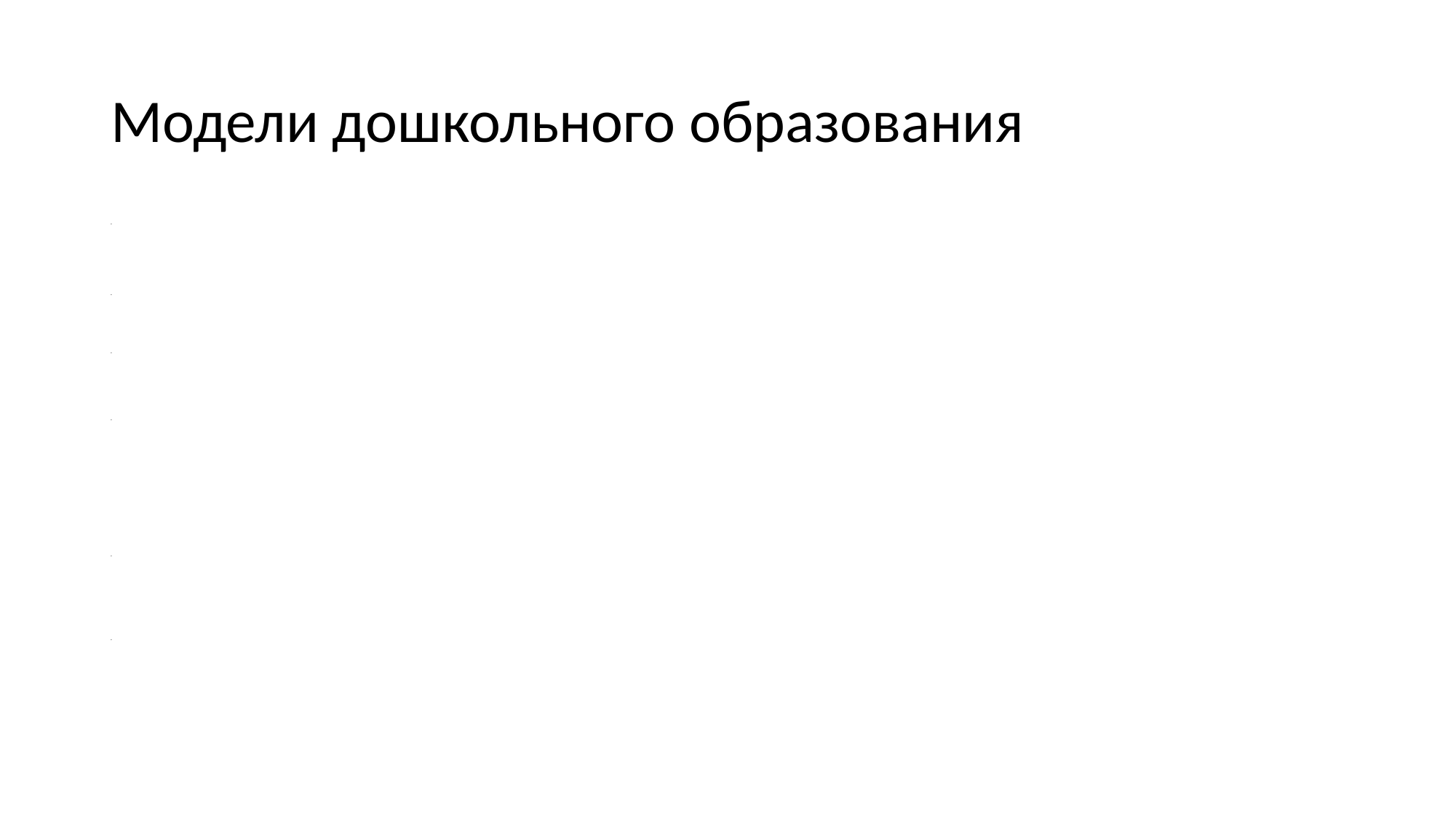

# Модели дошкольного образования
Опека (уход и присмотр)
Помощь (воспитание)
Обеспечение (обучение)
Поддержка (образование (обучение и воспитание)
Сопровождение (социализация)
Фасилитация (саморазвитие)